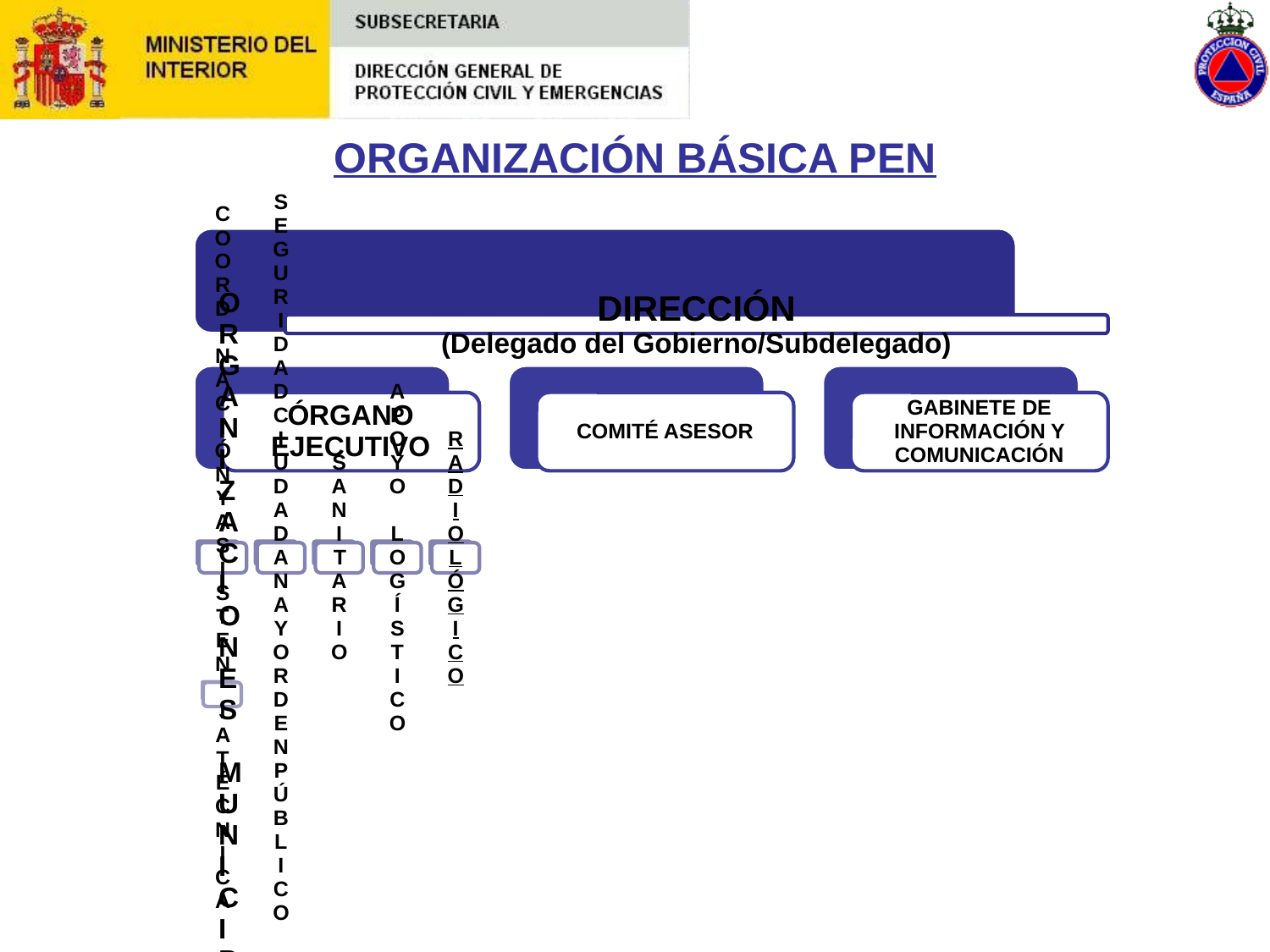

# ORGANIZACIÓN BÁSICA PEN
DIRECCIÓN
(Delegado del Gobierno/Subdelegado)
COMITÉ ASESOR